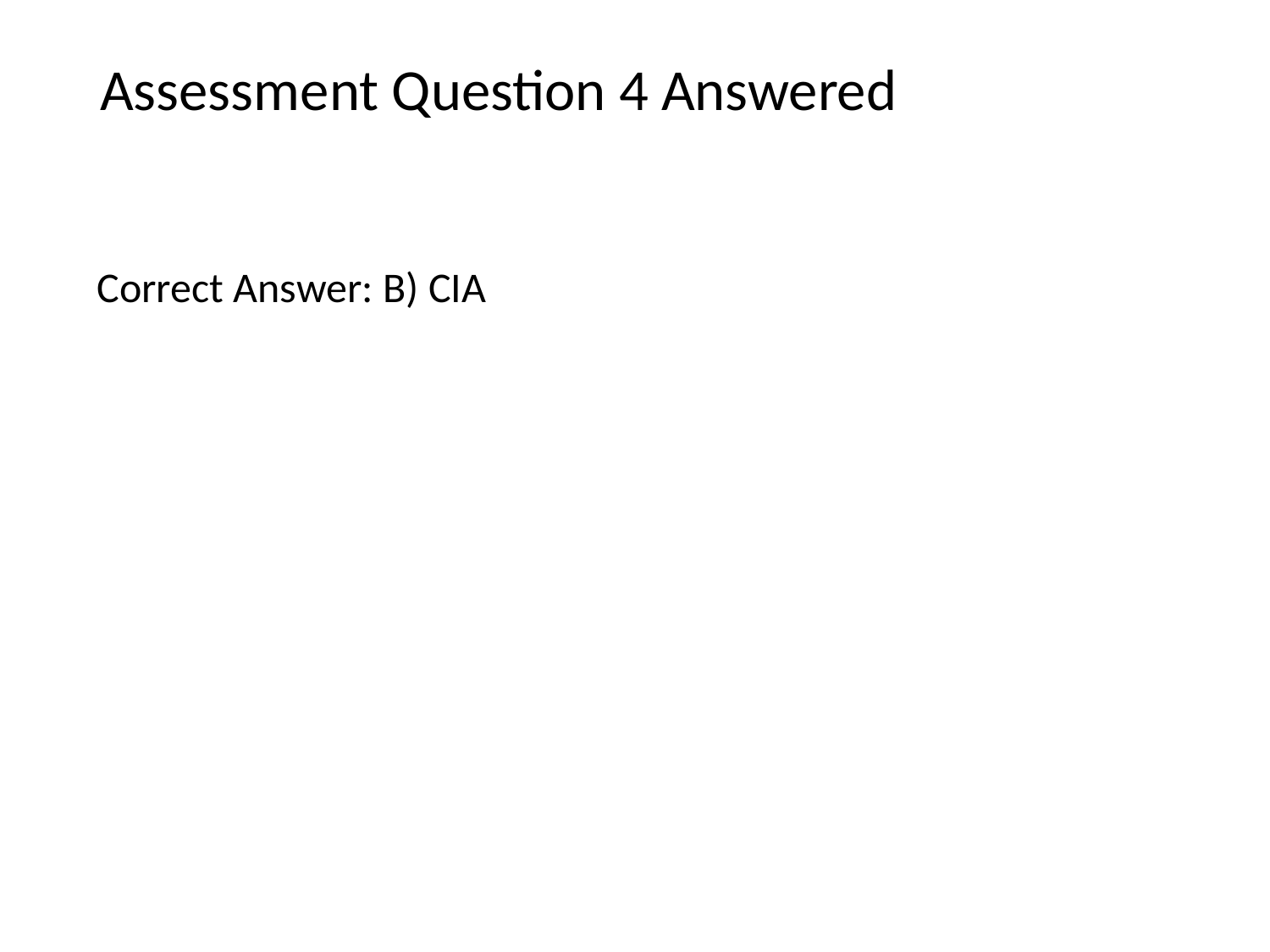

# Assessment Question 4 Answered
Correct Answer: B) CIA